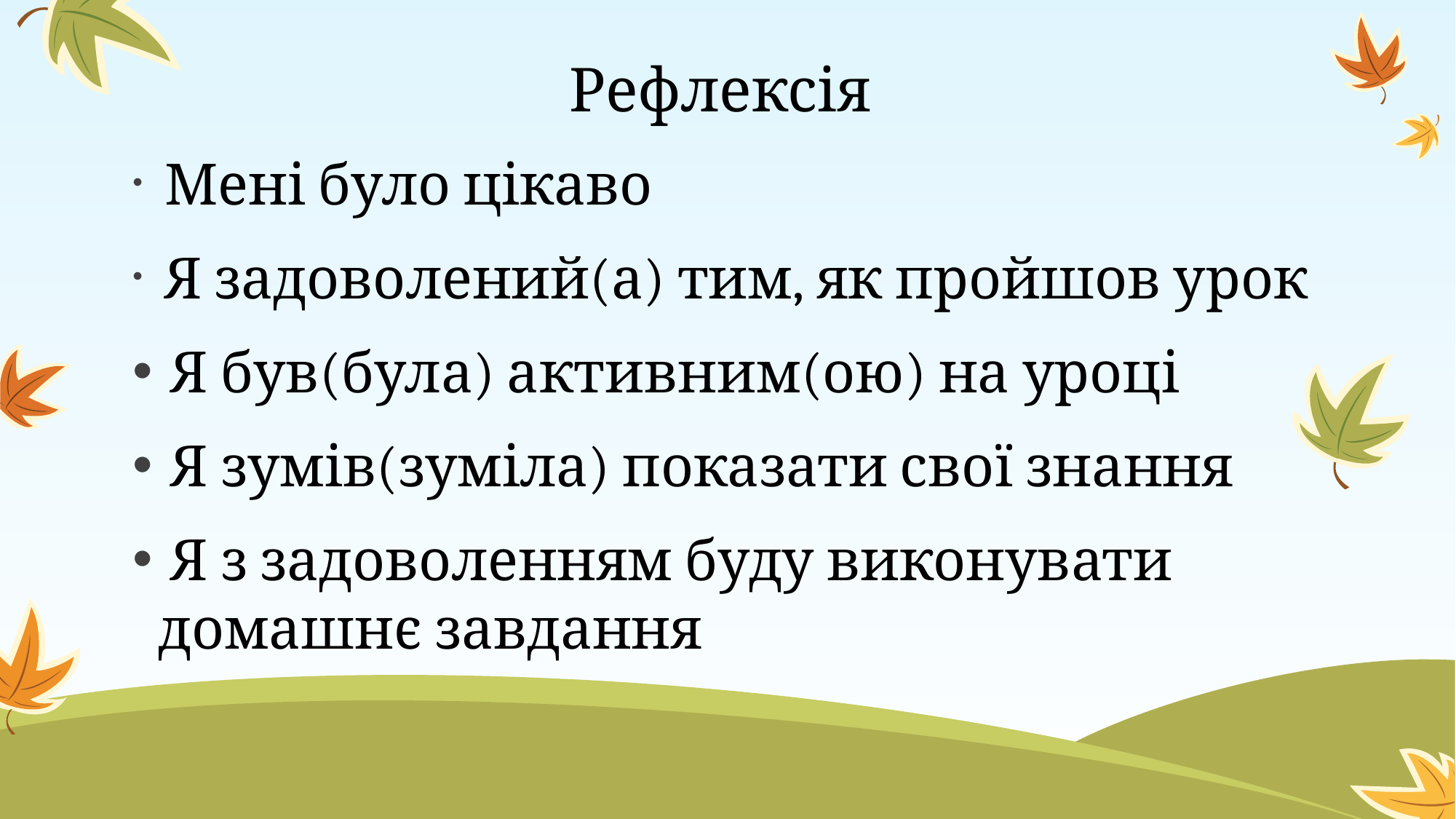

# Рефлексія
 Мені було цікаво
 Я задоволений(а) тим, як пройшов урок
 Я був(була) активним(ою) на уроці
 Я зумів(зуміла) показати свої знання
 Я з задоволенням буду виконувати домашнє завдання